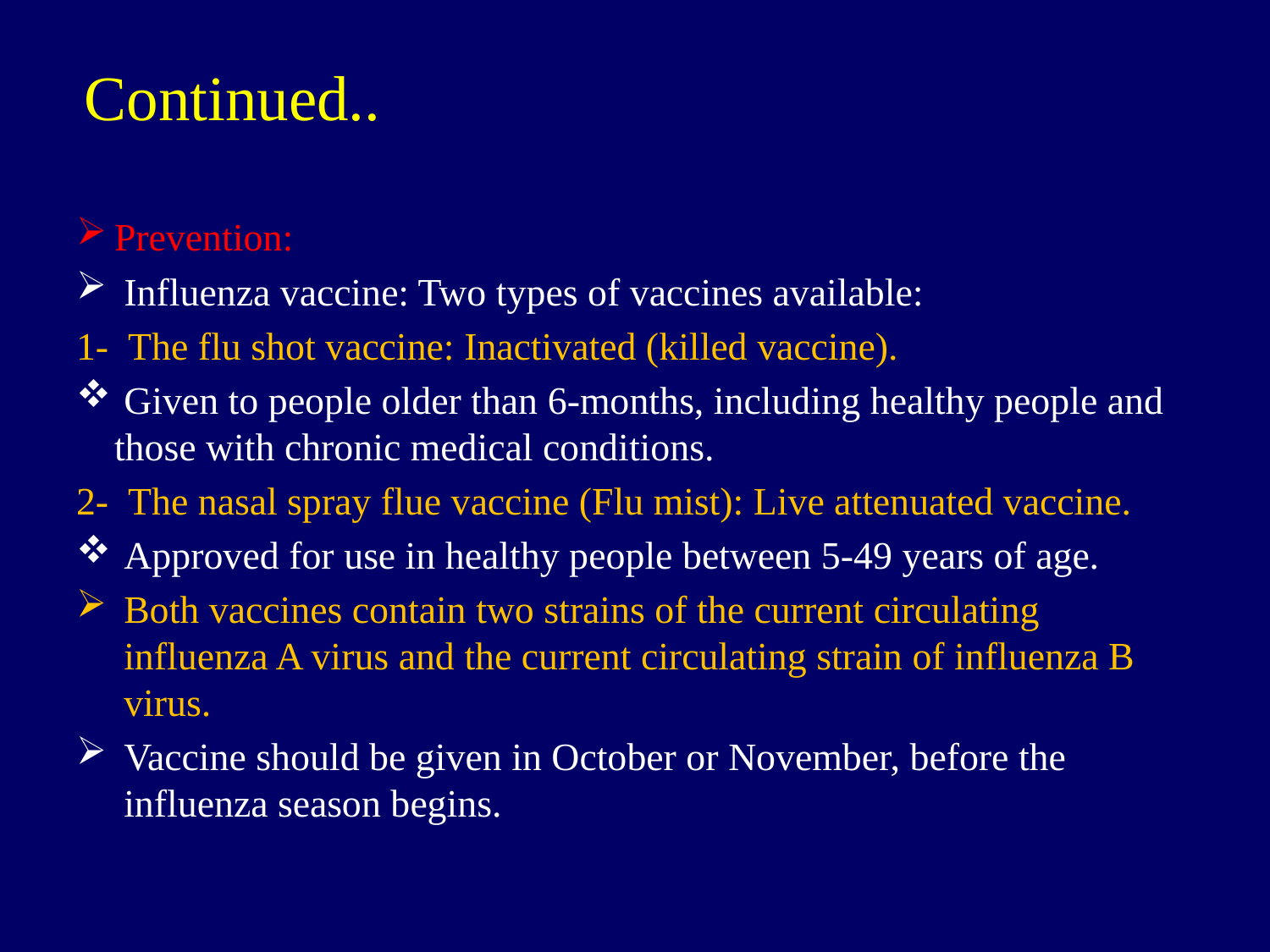

Continued..
Prevention:
 Influenza vaccine: Two types of vaccines available:
1-  The flu shot vaccine: Inactivated (killed vaccine).
 Given to people older than 6-months, including healthy people and  those with chronic medical conditions.
2-  The nasal spray flue vaccine (Flu mist): Live attenuated vaccine.
 Approved for use in healthy people between 5-49 years of age.
Both vaccines contain two strains of the current circulating influenza A virus and the current circulating strain of influenza B virus.
Vaccine should be given in October or November, before the influenza season begins.